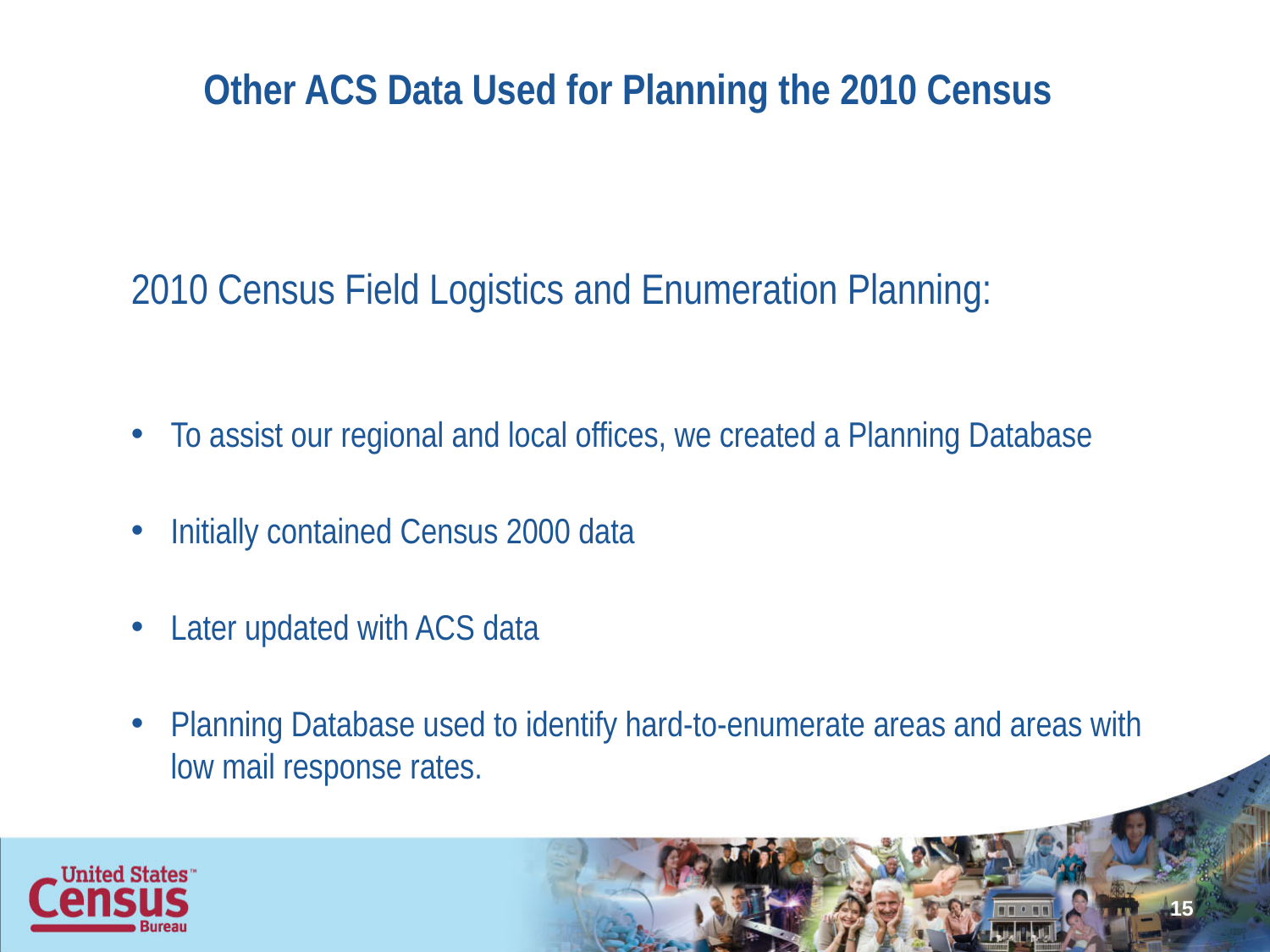

# Other ACS Data Used for Planning the 2010 Census

2010 Census Field Logistics and Enumeration Planning:

To assist our regional and local offices, we created a Planning Database

Initially contained Census 2000 data

Later updated with ACS data

Planning Database used to identify hard-to-enumerate areas and areas with low mail response rates.

15